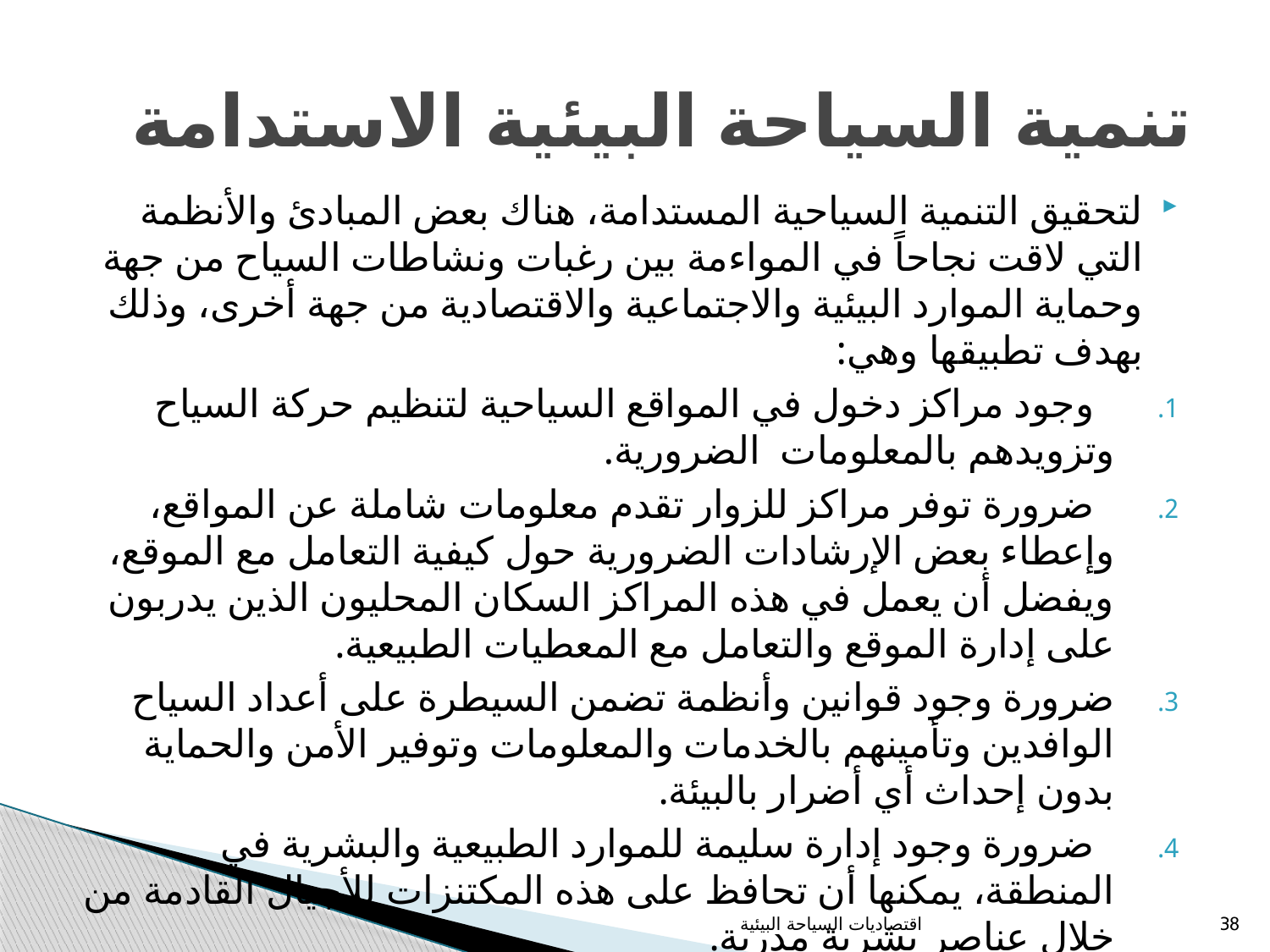

# تنمية السياحة البيئية الاستدامة
لتحقيق التنمية السياحية المستدامة، هناك بعض المبادئ والأنظمة التي لاقت نجاحاً في المواءمة بين رغبات ونشاطات السياح من جهة وحماية الموارد البيئية والاجتماعية والاقتصادية من جهة أخرى، وذلك بهدف تطبيقها وهي:
  وجود مراكز دخول في المواقع السياحية لتنظيم حركة السياح وتزويدهم بالمعلومات  الضرورية.
  ضرورة توفر مراكز للزوار تقدم معلومات شاملة عن المواقع، وإعطاء بعض الإرشادات الضرورية حول كيفية التعامل مع الموقع، ويفضل أن يعمل في هذه المراكز السكان المحليون الذين يدربون على إدارة الموقع والتعامل مع المعطيات الطبيعية.
ضرورة وجود قوانين وأنظمة تضمن السيطرة على أعداد السياح الوافدين وتأمينهم بالخدمات والمعلومات وتوفير الأمن والحماية بدون إحداث أي أضرار بالبيئة.
  ضرورة وجود إدارة سليمة للموارد الطبيعية والبشرية في المنطقة، يمكنها أن تحافظ على هذه المكتنزات للأجيال القادمة من خلال عناصر بشرية مدربة.

اقتصاديات السياحة البيئية
38